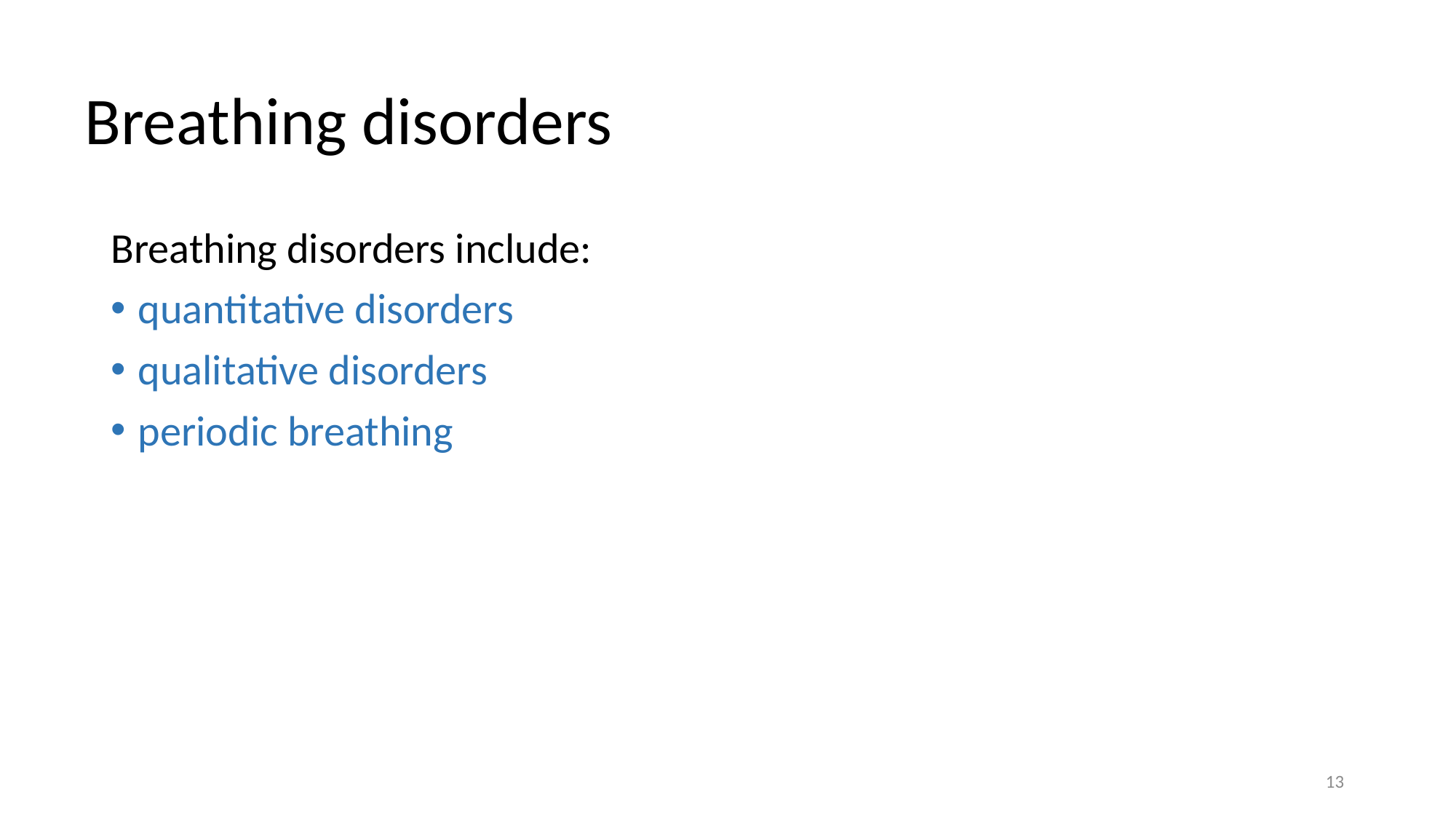

# Breathing disorders
Breathing disorders include:
quantitative disorders
qualitative disorders
periodic breathing
13